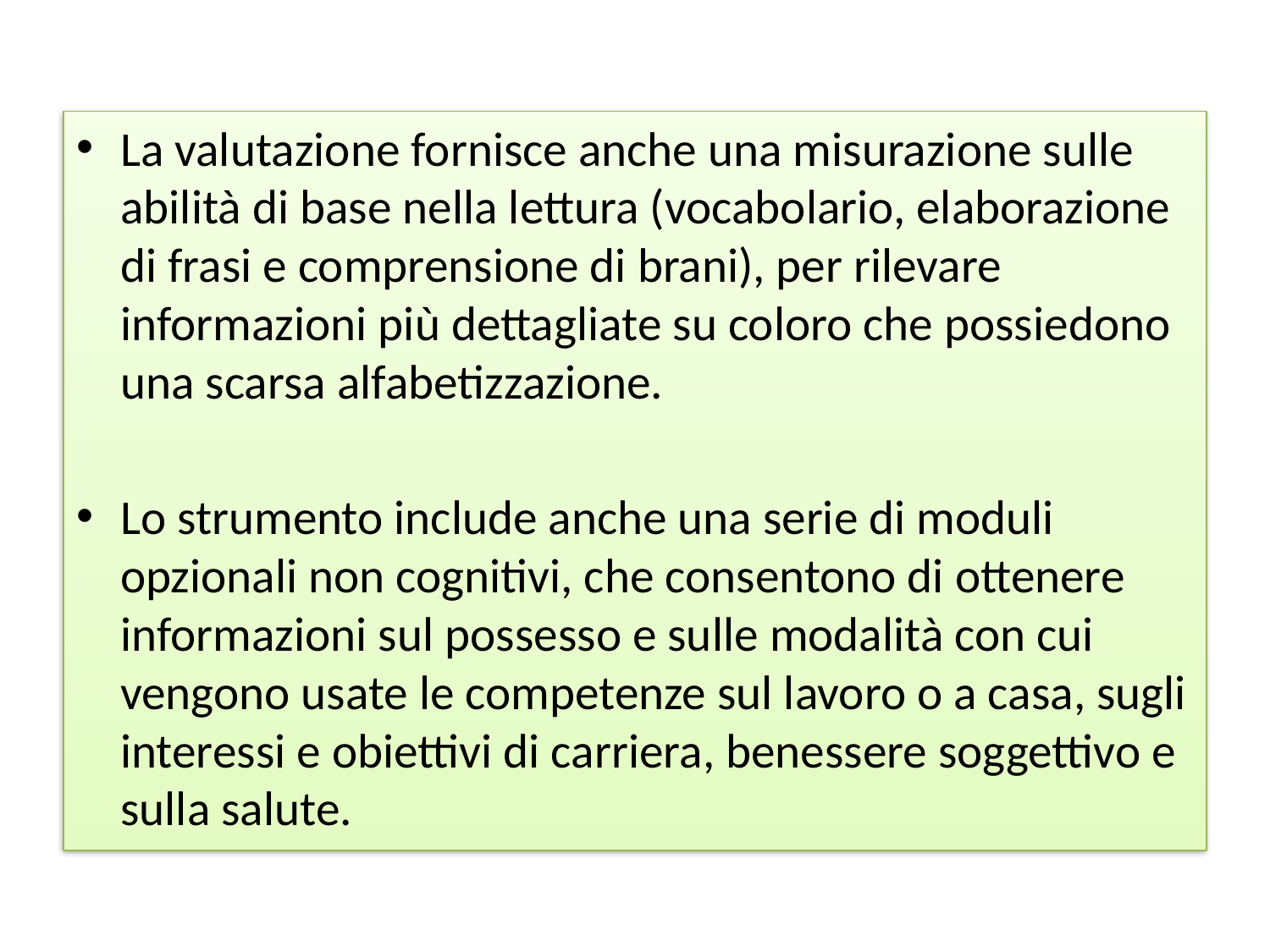

La valutazione fornisce anche una misurazione sulle abilità di base nella lettura (vocabolario, elaborazione di frasi e comprensione di brani), per rilevare informazioni più dettagliate su coloro che possiedono una scarsa alfabetizzazione.

Lo strumento include anche una serie di moduli opzionali non cognitivi, che consentono di ottenere informazioni sul possesso e sulle modalità con cui vengono usate le competenze sul lavoro o a casa, sugli interessi e obiettivi di carriera, benessere soggettivo e sulla salute.